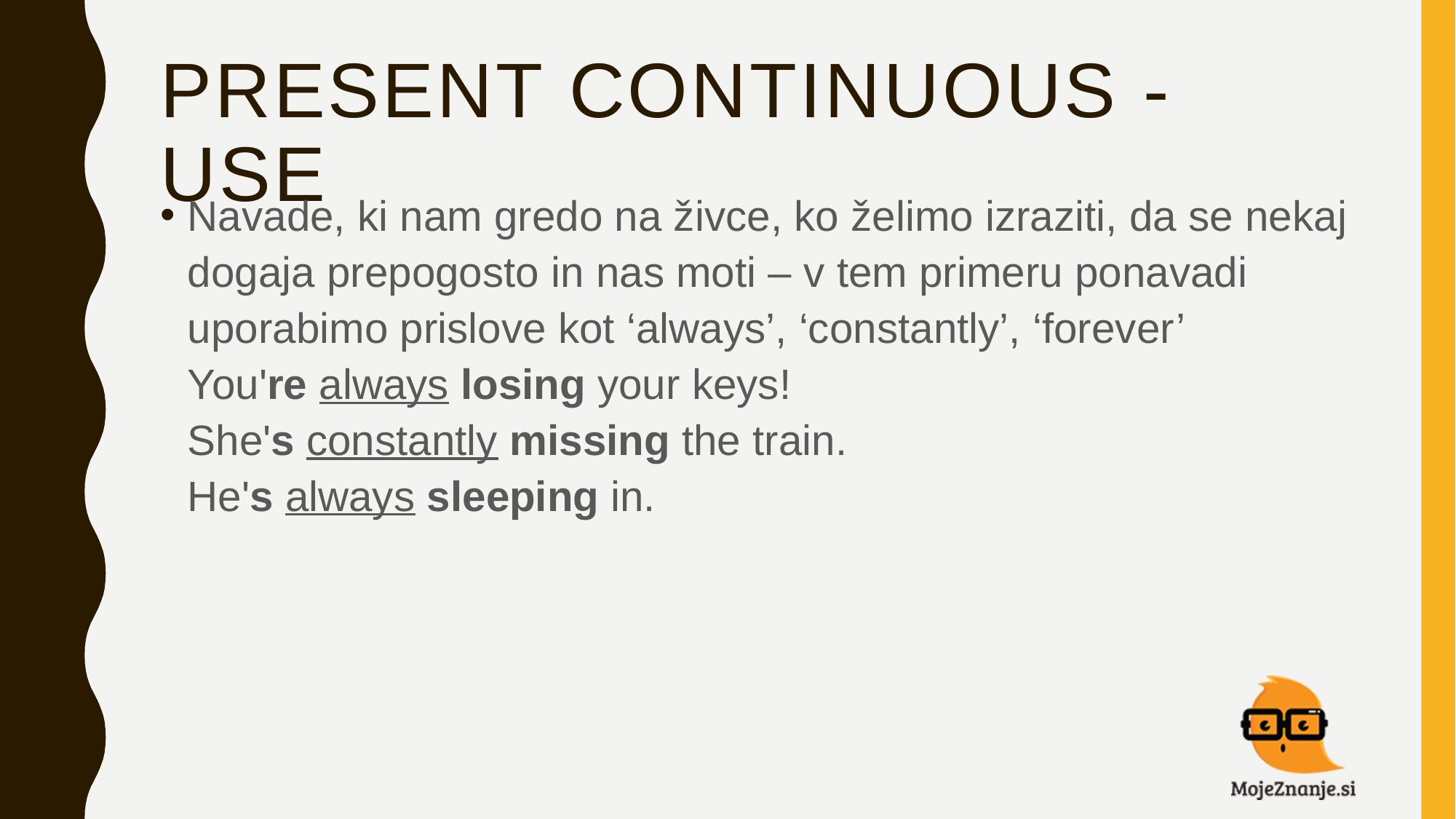

# PRESENT CONTINUOUS - USE
Navade, ki nam gredo na živce, ko želimo izraziti, da se nekaj dogaja prepogosto in nas moti – v tem primeru ponavadi uporabimo prislove kot ‘always’, ‘constantly’, ‘forever’
You're always losing your keys!
She's constantly missing the train.
He's always sleeping in.